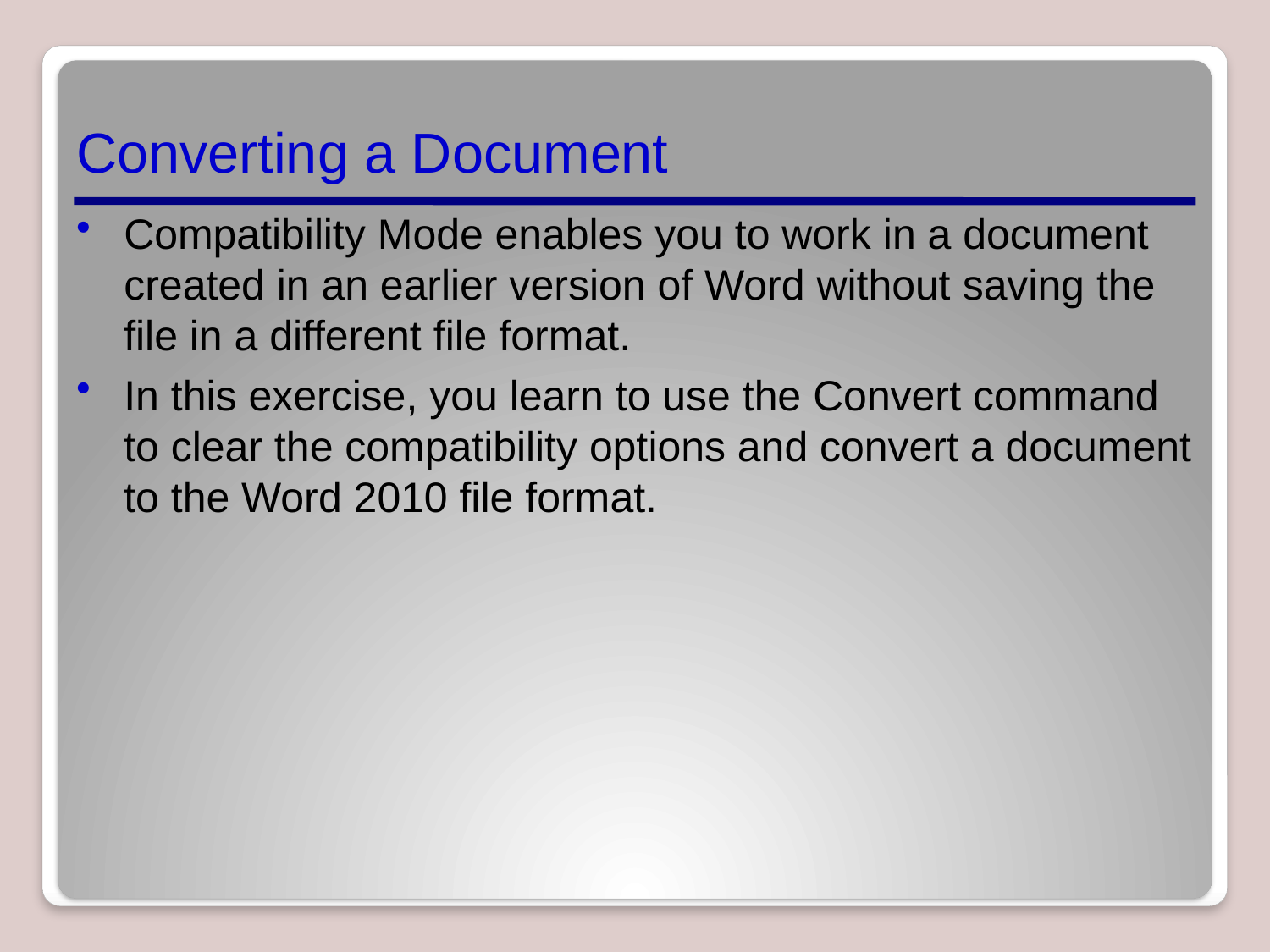

# Converting a Document
Compatibility Mode enables you to work in a document created in an earlier version of Word without saving the file in a different file format.
In this exercise, you learn to use the Convert command to clear the compatibility options and convert a document to the Word 2010 file format.